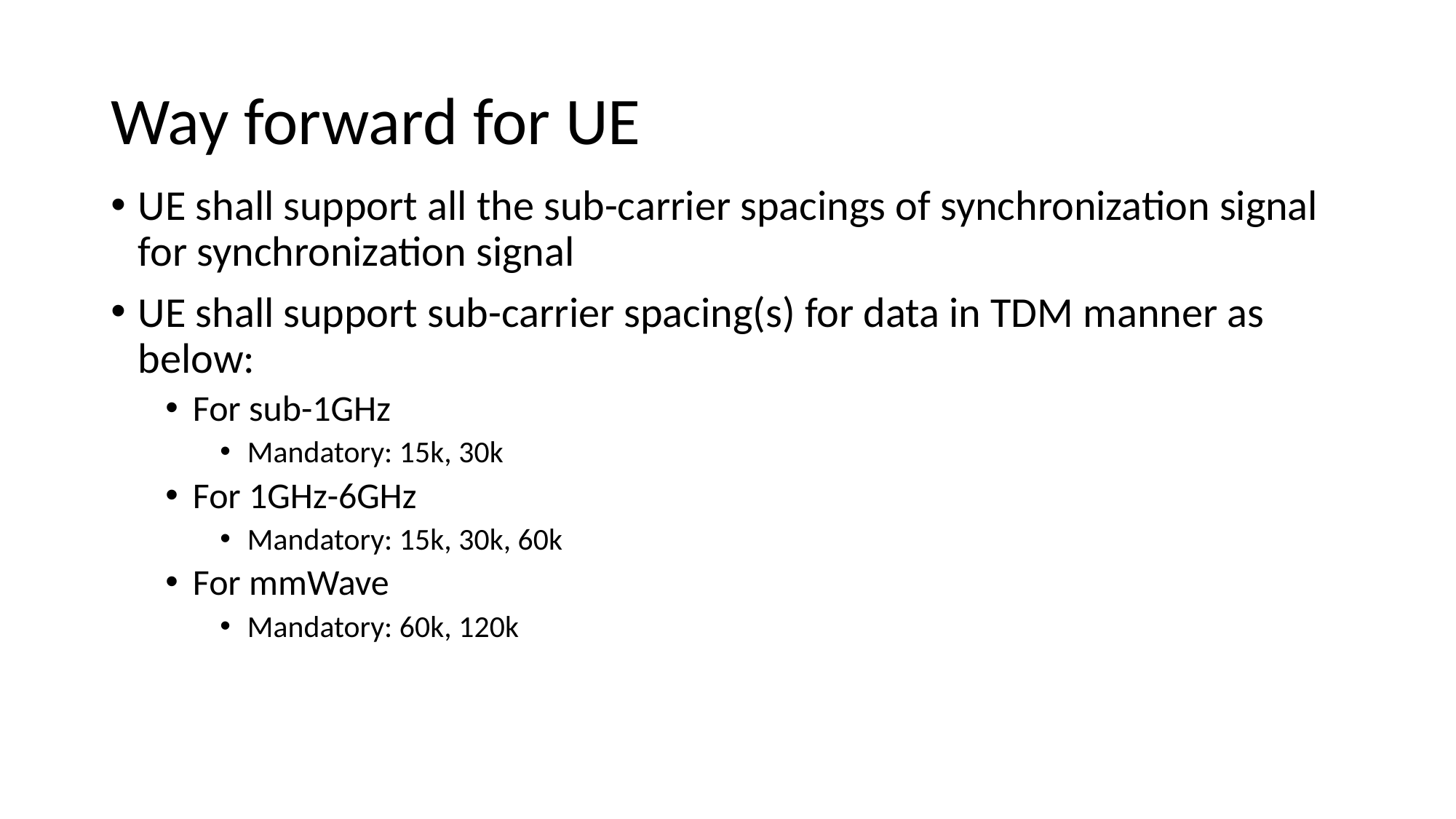

# Way forward for UE
UE shall support all the sub-carrier spacings of synchronization signal for synchronization signal
UE shall support sub-carrier spacing(s) for data in TDM manner as below:
For sub-1GHz
Mandatory: 15k, 30k
For 1GHz-6GHz
Mandatory: 15k, 30k, 60k
For mmWave
Mandatory: 60k, 120k